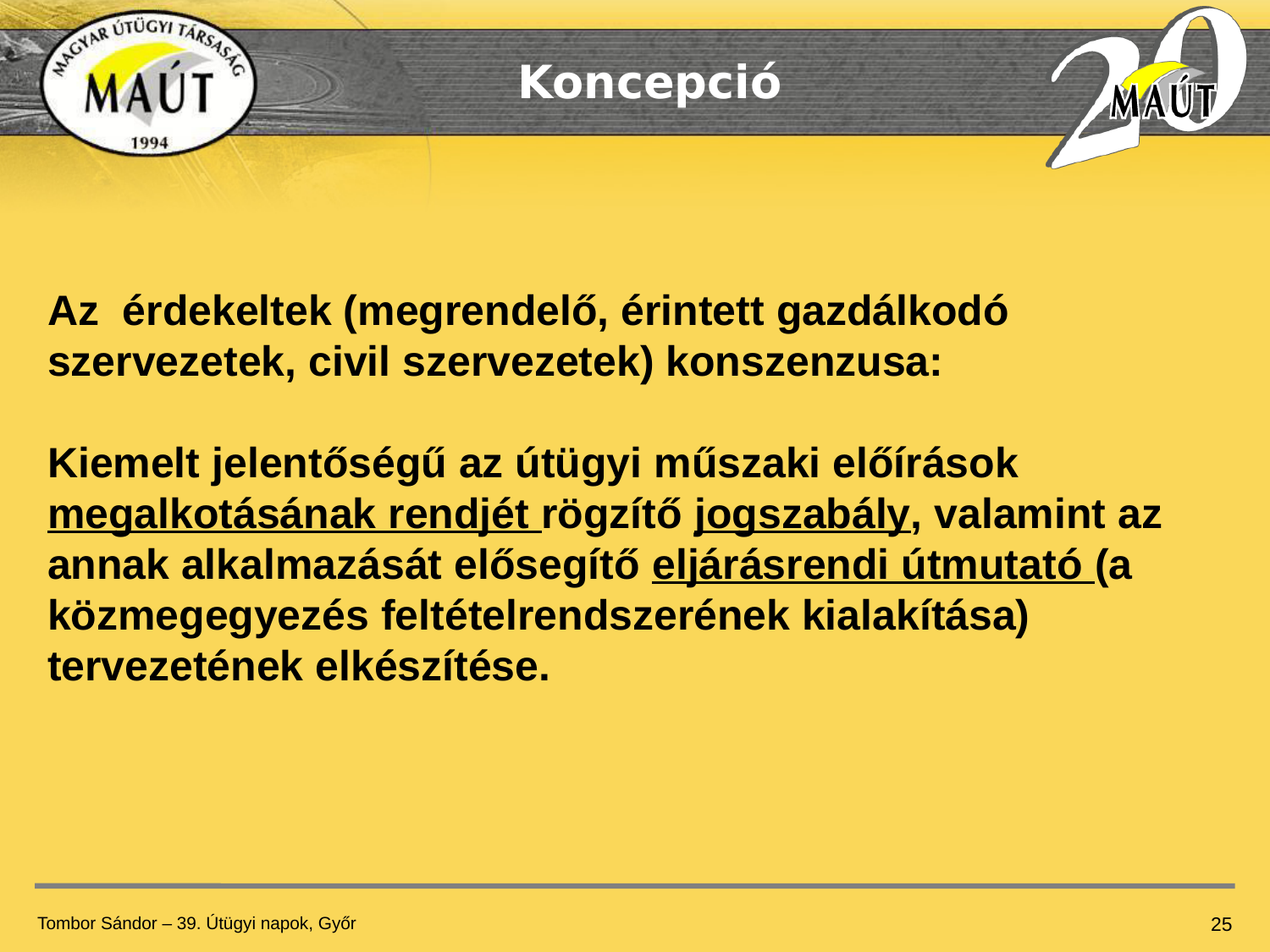

Koncepció

Az  érdekeltek (megrendelő, érintett gazdálkodó szervezetek, civil szervezetek) konszenzusa:

Kiemelt jelentőségű az útügyi műszaki előírások megalkotásának rendjét rögzítő jogszabály, valamint az annak alkalmazását elősegítő eljárásrendi útmutató (a közmegegyezés feltételrendszerének kialakítása) tervezetének elkészítése.